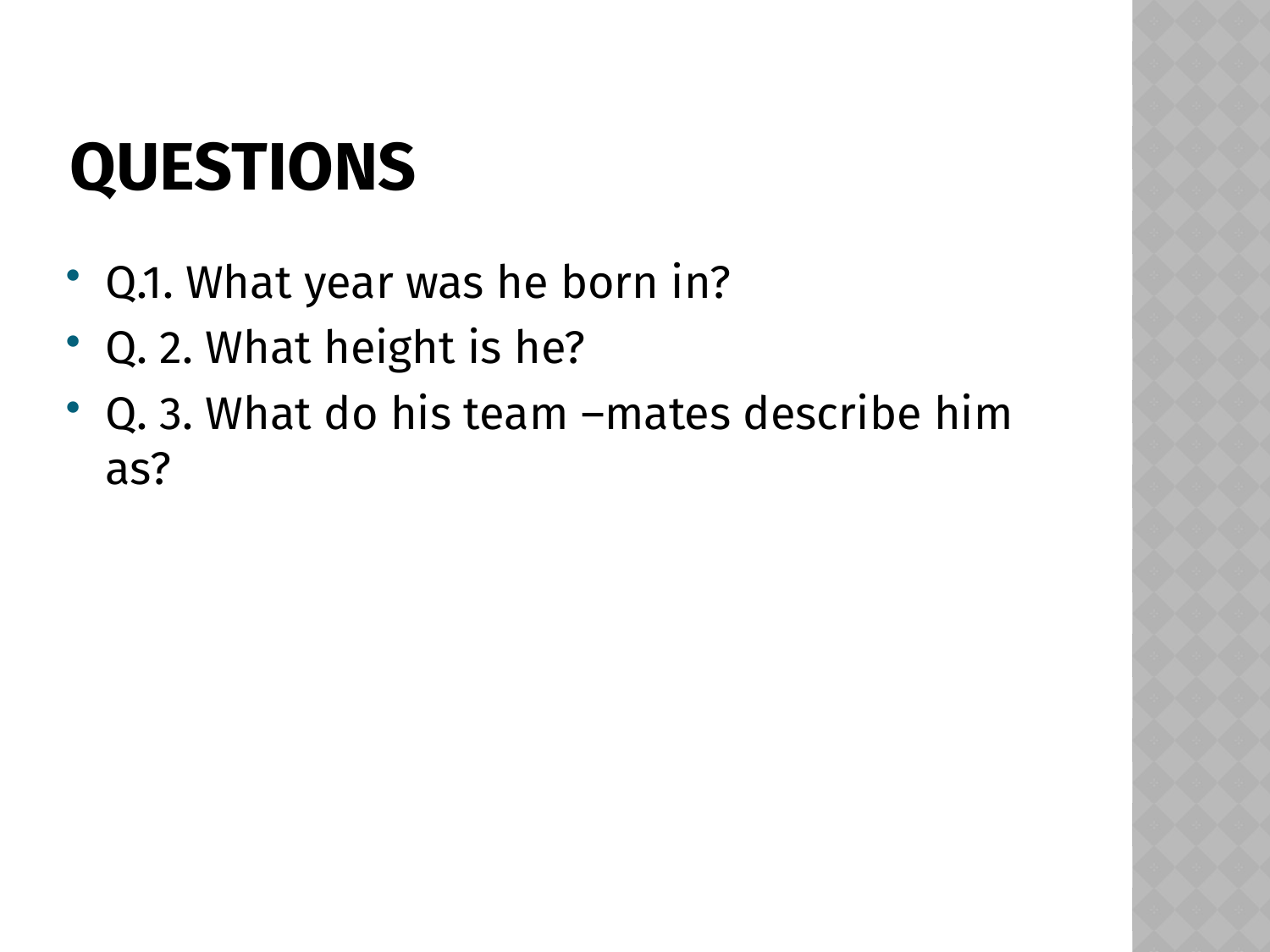

# questions
Q.1. What year was he born in?
Q. 2. What height is he?
Q. 3. What do his team –mates describe him as?